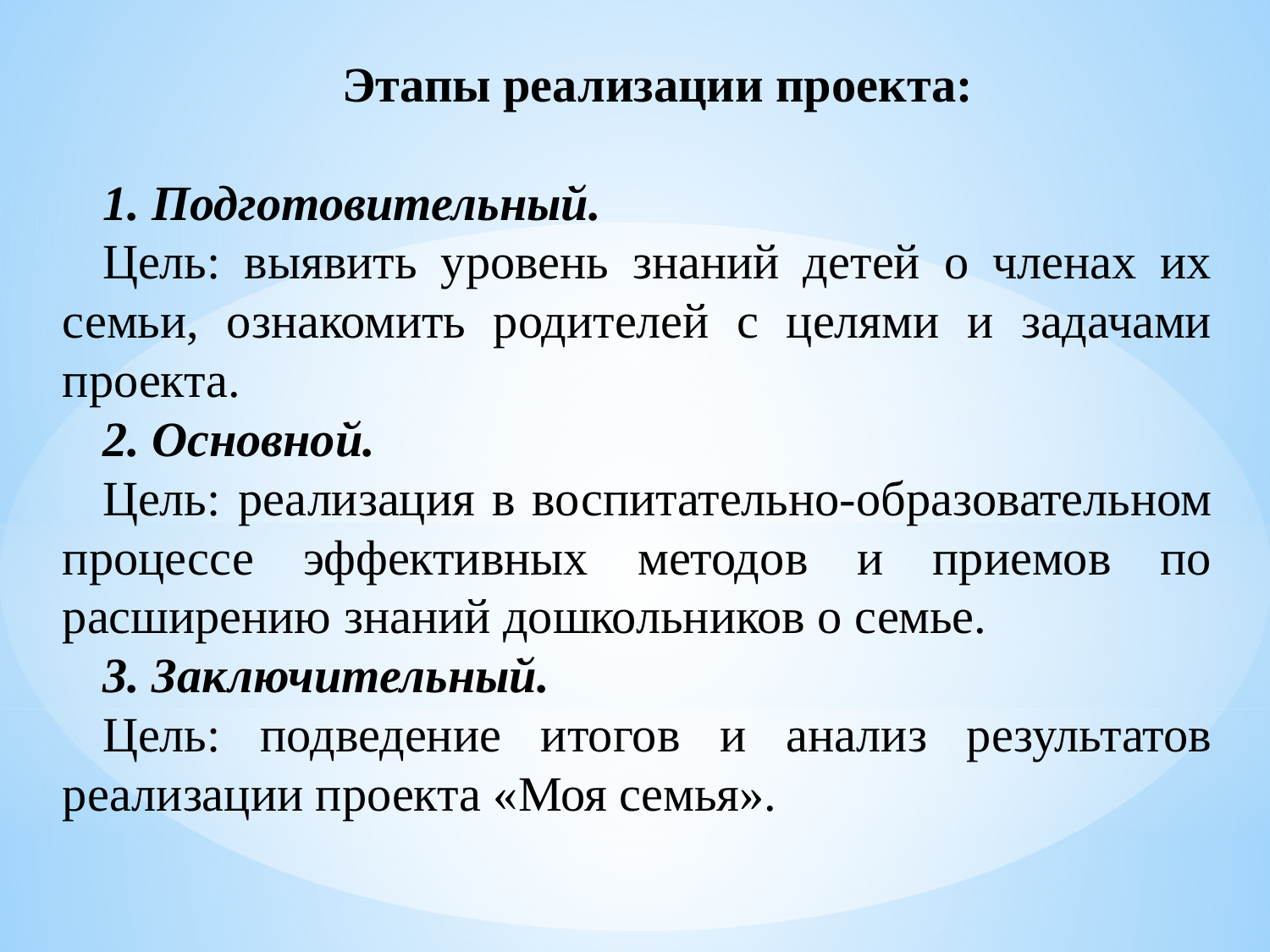

Этапы реализации проекта:

1. Подготовительный.
Цель: выявить уровень знаний детей о членах их семьи, ознакомить родителей с целями и задачами проекта.
2. Основной.
Цель: реализация в воспитательно-образовательном процессе эффективных методов и приемов по расширению знаний дошкольников о семье.
3. Заключительный.
Цель: подведение итогов и анализ результатов реализации проекта «Моя семья».